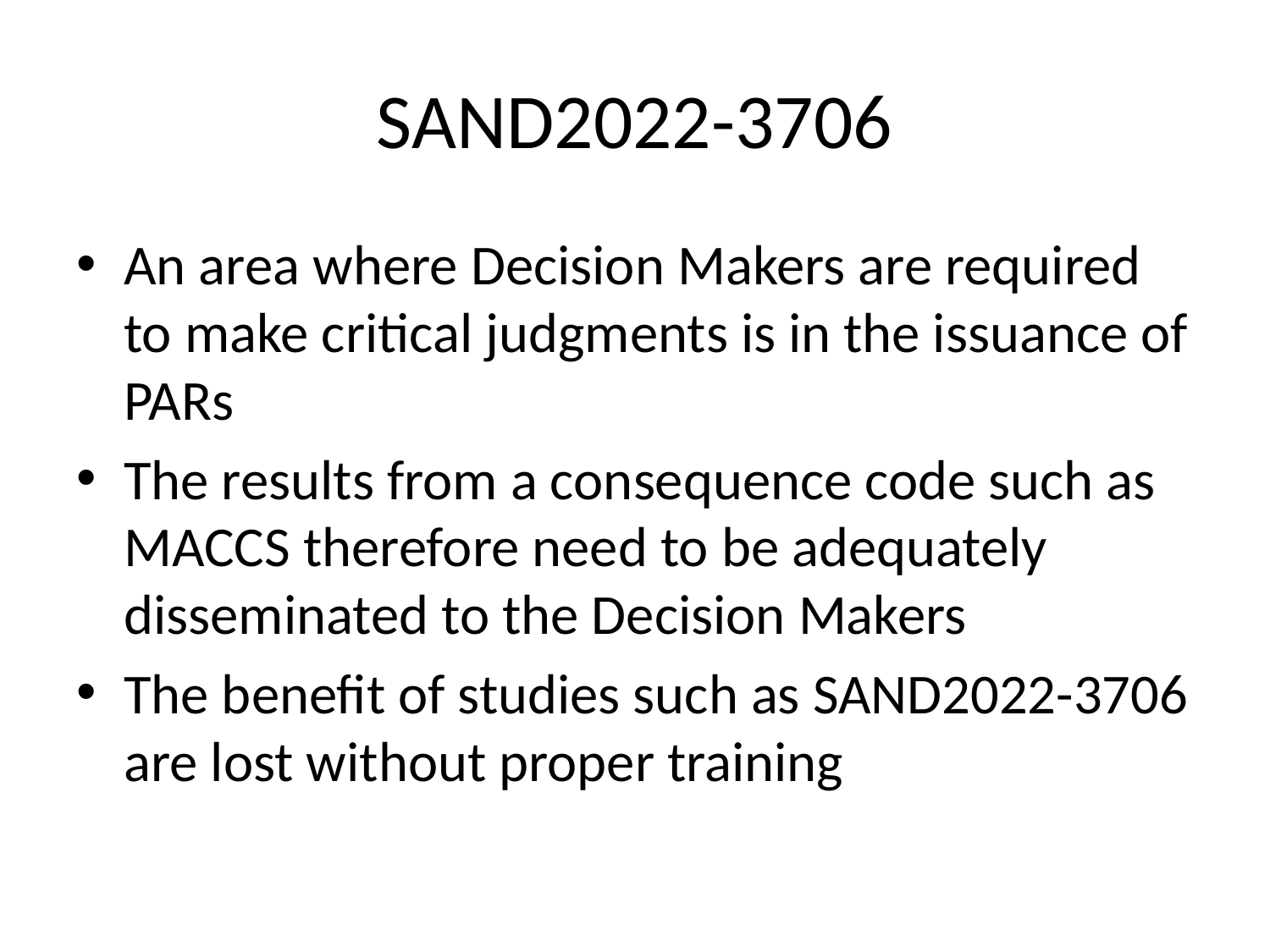

# SAND2022-3706
An area where Decision Makers are required to make critical judgments is in the issuance of PARs
The results from a consequence code such as MACCS therefore need to be adequately disseminated to the Decision Makers
The benefit of studies such as SAND2022-3706 are lost without proper training